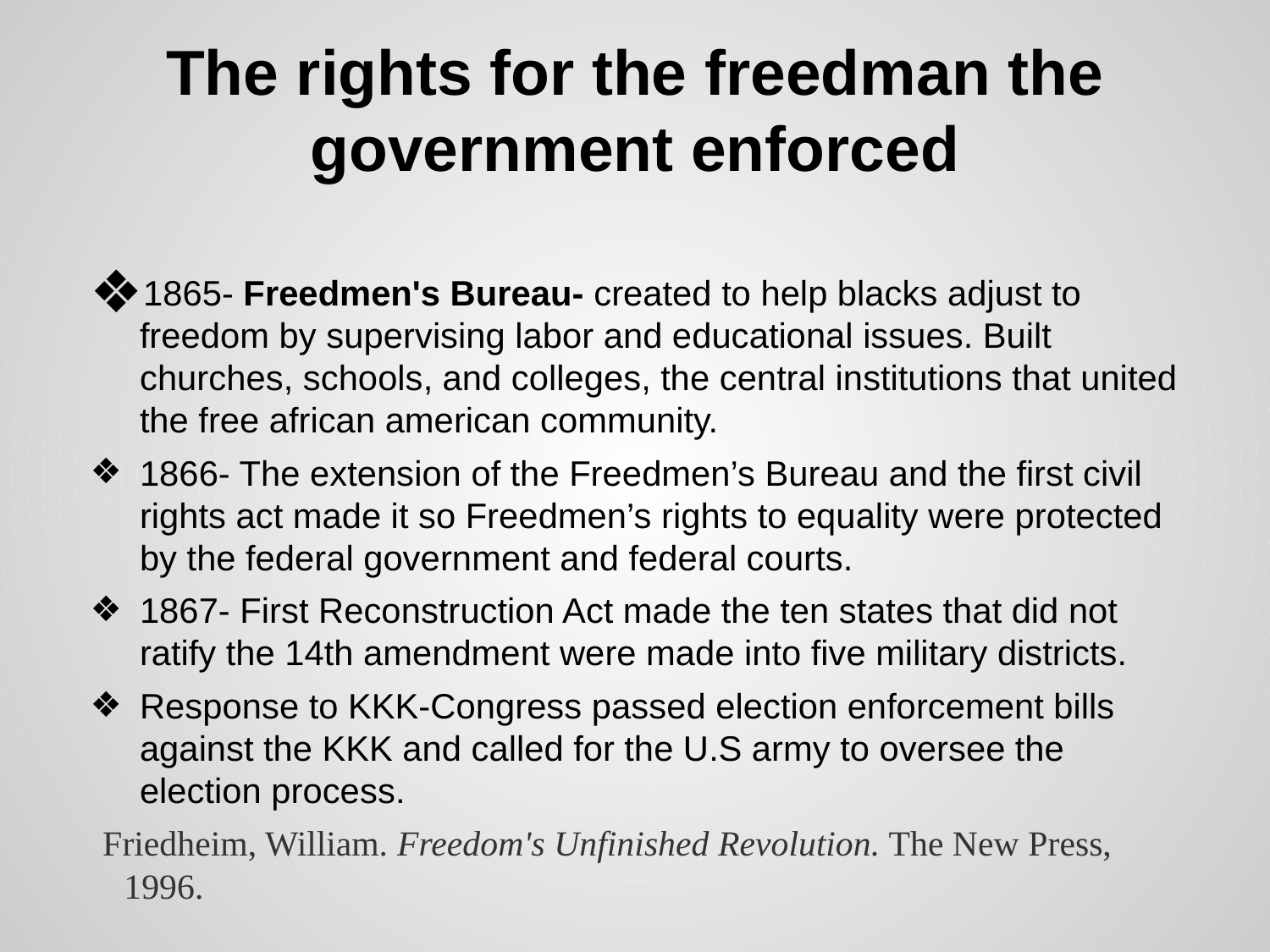

# The rights for the freedman the government enforced

1865- Freedmen's Bureau- created to help blacks adjust to freedom by supervising labor and educational issues. Built churches, schools, and colleges, the central institutions that united the free african american community.
1866- The extension of the Freedmen’s Bureau and the first civil rights act made it so Freedmen’s rights to equality were protected by the federal government and federal courts.
1867- First Reconstruction Act made the ten states that did not ratify the 14th amendment were made into five military districts.
Response to KKK-Congress passed election enforcement bills against the KKK and called for the U.S army to oversee the election process.
Friedheim, William. Freedom's Unfinished Revolution. The New Press, 1996.